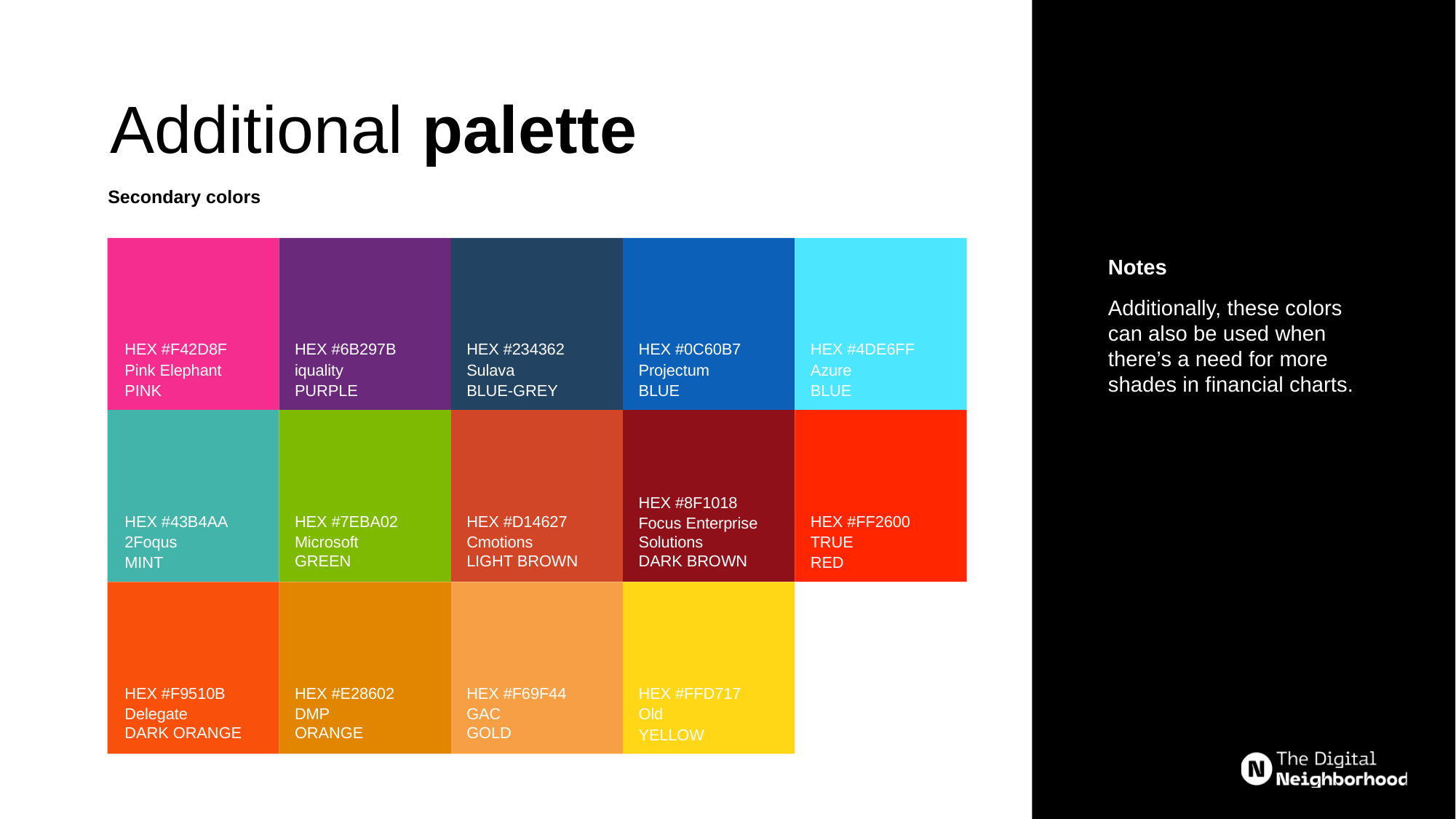

# Additional palette
Secondary colors

Notes
Additionally, these colors can also be used when there’s a need for more shades in financial charts.
HEX #F42D8F
Pink Elephant
PINK
HEX #6B297B
iquality
PURPLE
HEX #234362
Sulava
BLUE-GREY
HEX #0C60B7
Projectum
BLUE
HEX #4DE6FF
Azure
BLUE

HEX #8F1018
Focus Enterprise Solutions
DARK BROWN
HEX #43B4AA
2Foqus
MINT
HEX #7EBA02
Microsoft
GREEN
HEX #D14627
Cmotions
LIGHT BROWN
HEX #FF2600
TRUE
RED

HEX #F9510B
Delegate
DARK ORANGE
HEX #E28602
DMP
ORANGE
HEX #F69F44
GAC
GOLD
HEX #FFD717
Old
YELLOW